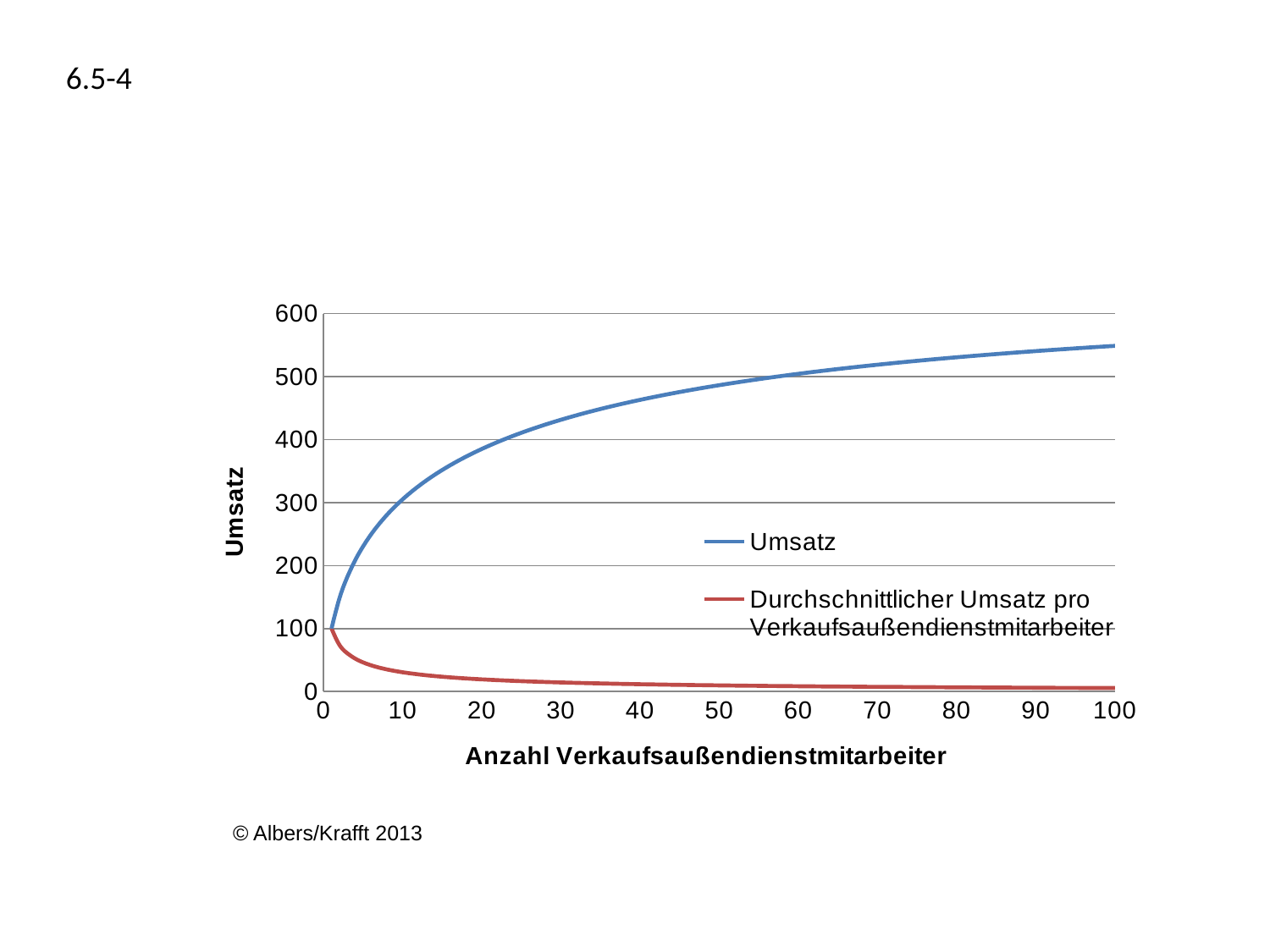

6.5-4

### Chart

| Category | Umsatz | Durchschnittlicher Umsatz pro Verkaufsaußendienstmitarbeiter |
|---|---|---|
© Albers/Krafft 2013